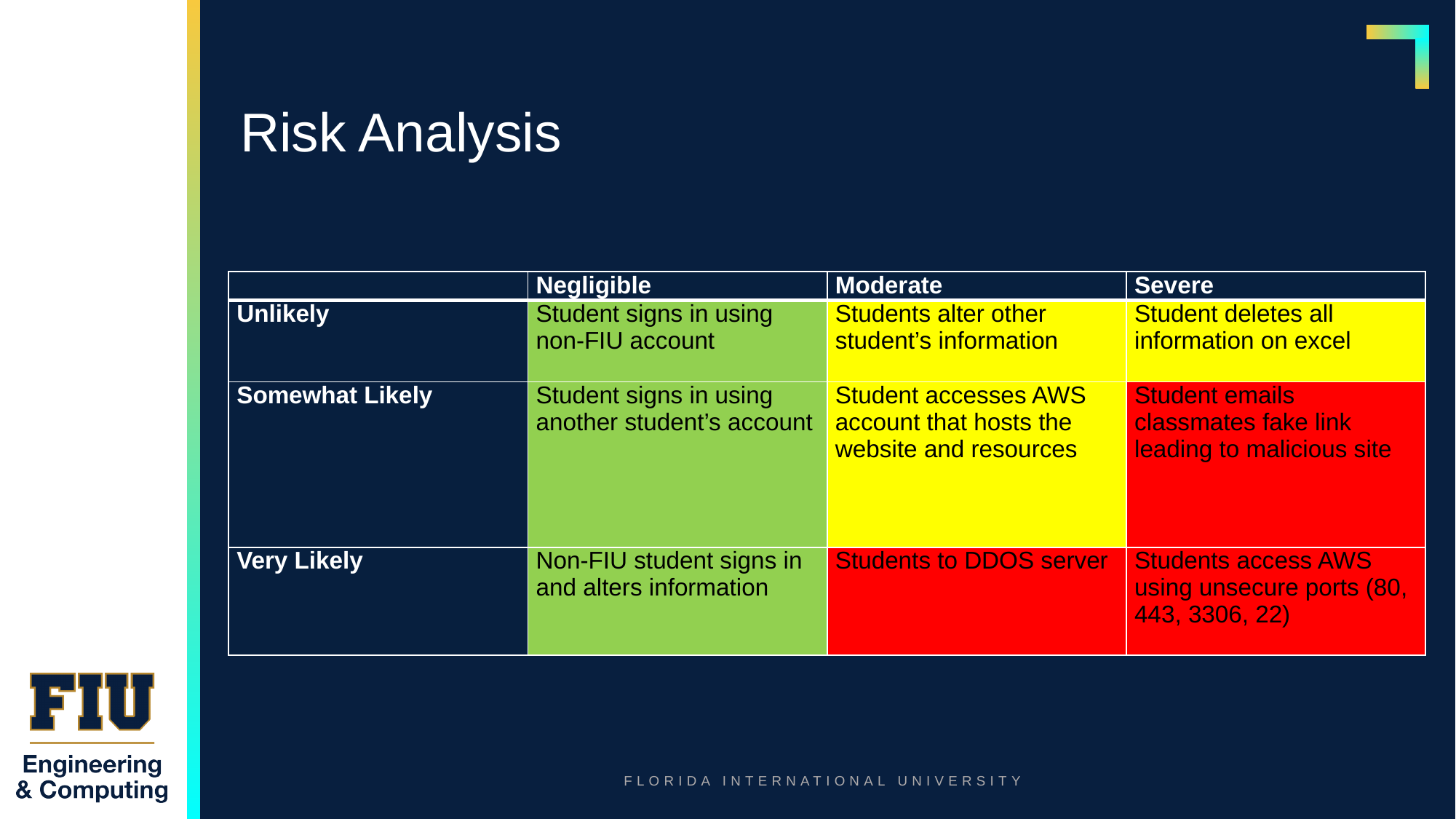

# Risk Analysis
|  | Negligible | Moderate | Severe |
| --- | --- | --- | --- |
| Unlikely | Student signs in using non-FIU account | Students alter other student’s information | Student deletes all information on excel |
| Somewhat Likely | Student signs in using another student’s account | Student accesses AWS account that hosts the website and resources | Student emails classmates fake link leading to malicious site |
| Very Likely | Non-FIU student signs in and alters information | Students to DDOS server | Students access AWS using unsecure ports (80, 443, 3306, 22) |